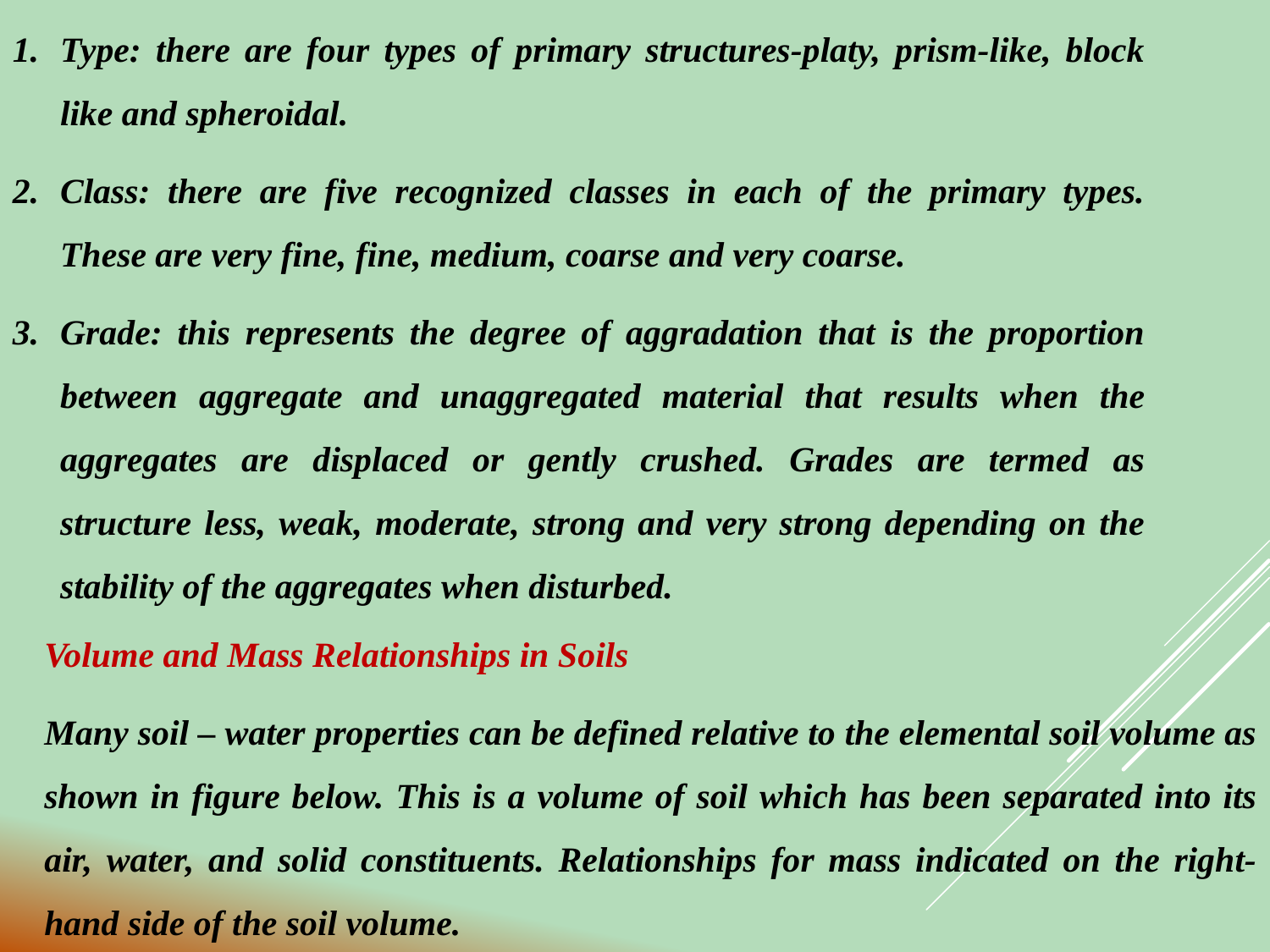

Type: there are four types of primary structures-platy, prism-like, block like and spheroidal.
Class: there are five recognized classes in each of the primary types. These are very fine, fine, medium, coarse and very coarse.
Grade: this represents the degree of aggradation that is the proportion between aggregate and unaggregated material that results when the aggregates are displaced or gently crushed. Grades are termed as structure less, weak, moderate, strong and very strong depending on the stability of the aggregates when disturbed.
Volume and Mass Relationships in Soils
Many soil – water properties can be defined relative to the elemental soil volume as shown in figure below. This is a volume of soil which has been separated into its air, water, and solid constituents. Relationships for mass indicated on the right-hand side of the soil volume.